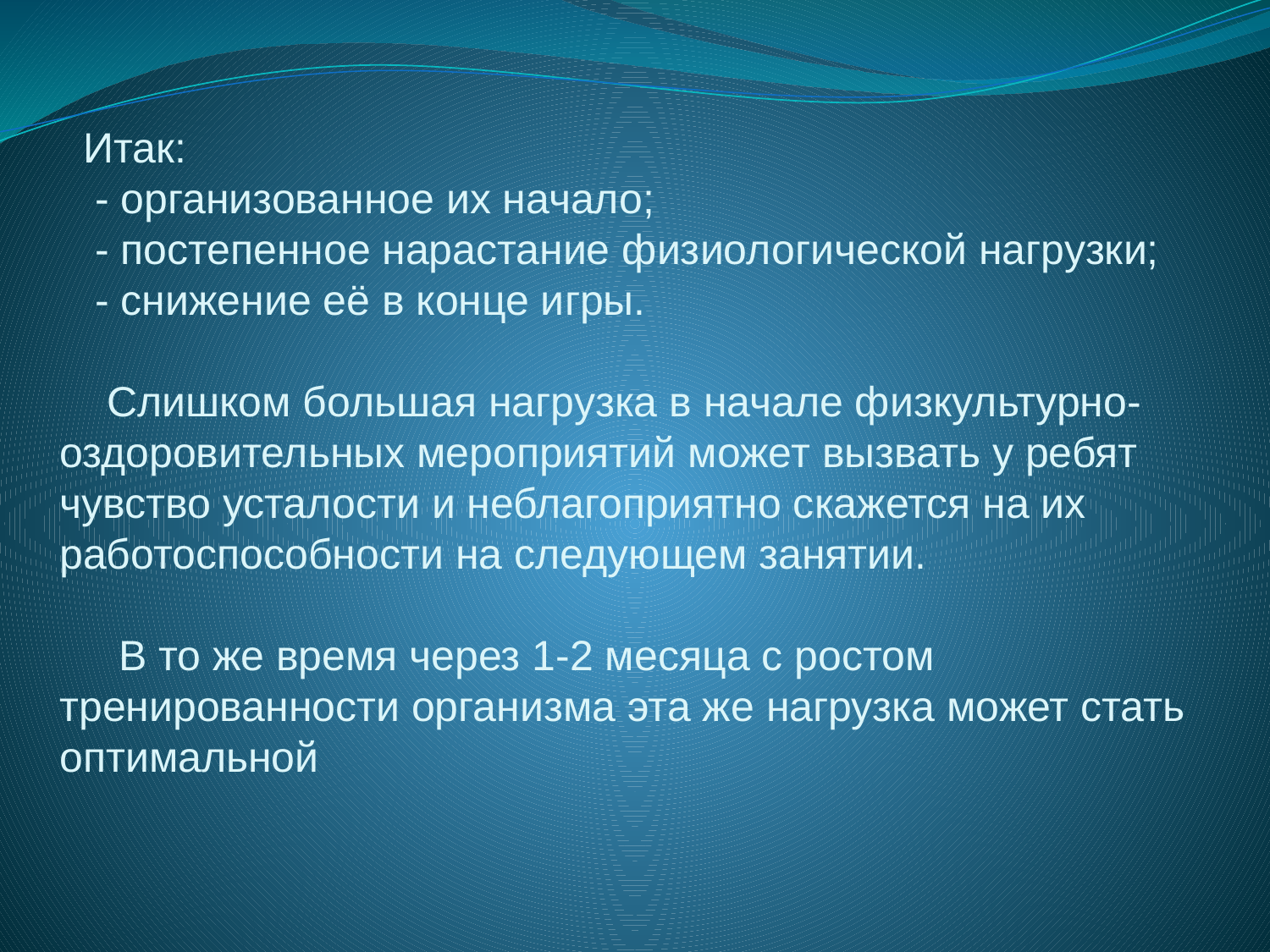

# Итак: - организованное их начало; - постепенное нарастание физиологической нагрузки; - снижение её в конце игры. Слишком большая нагрузка в начале физкультурно-оздоровительных мероприятий может вызвать у ребят чувство усталости и неблагоприятно скажется на их работоспособности на следующем занятии. В то же время через 1-2 месяца с ростом тренированности организма эта же нагрузка может стать оптимальной